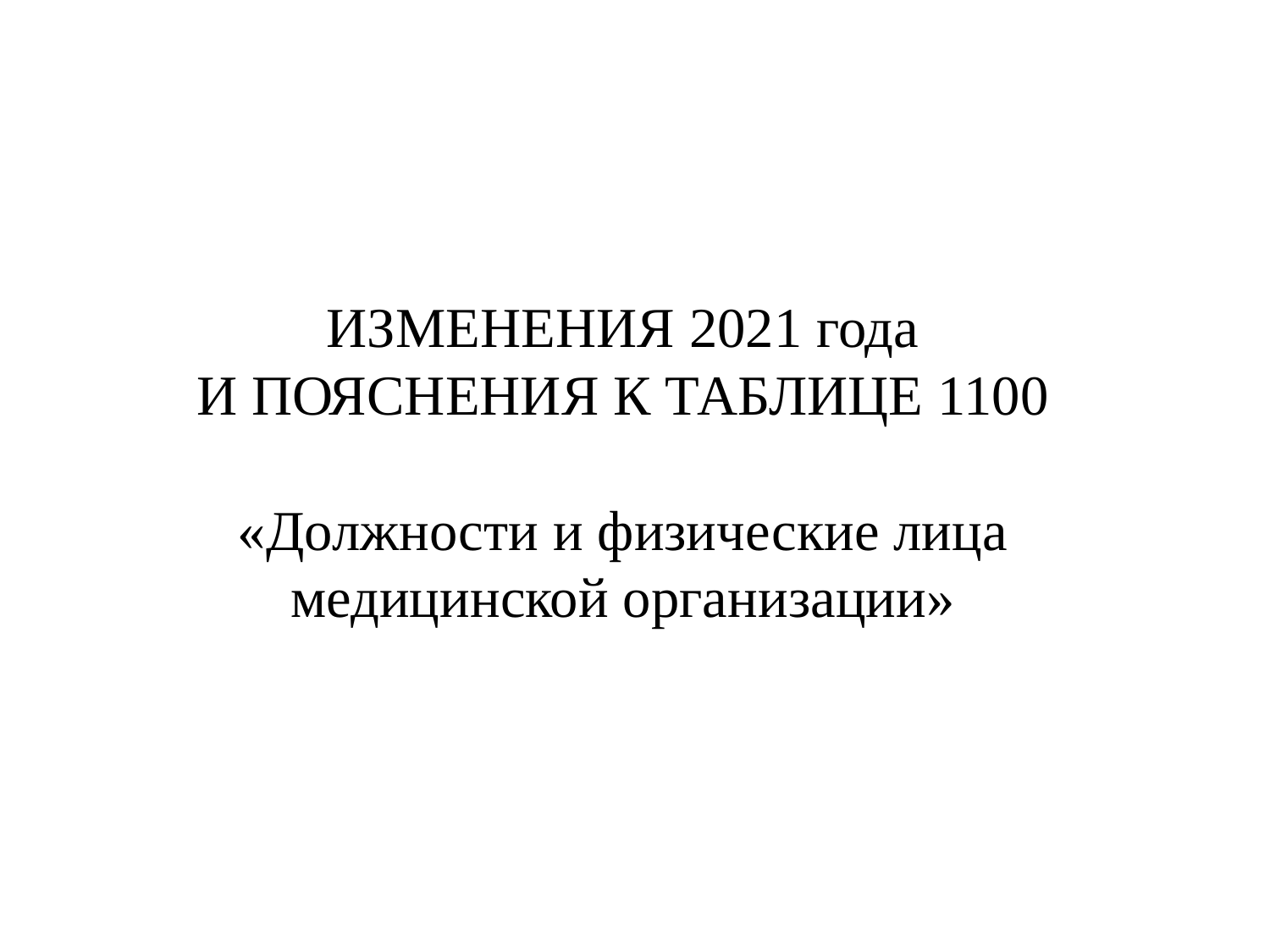

ИЗМЕНЕНИЯ 2021 года
И ПОЯСНЕНИЯ К ТАБЛИЦЕ 1100

«Должности и физические лица медицинской организации»